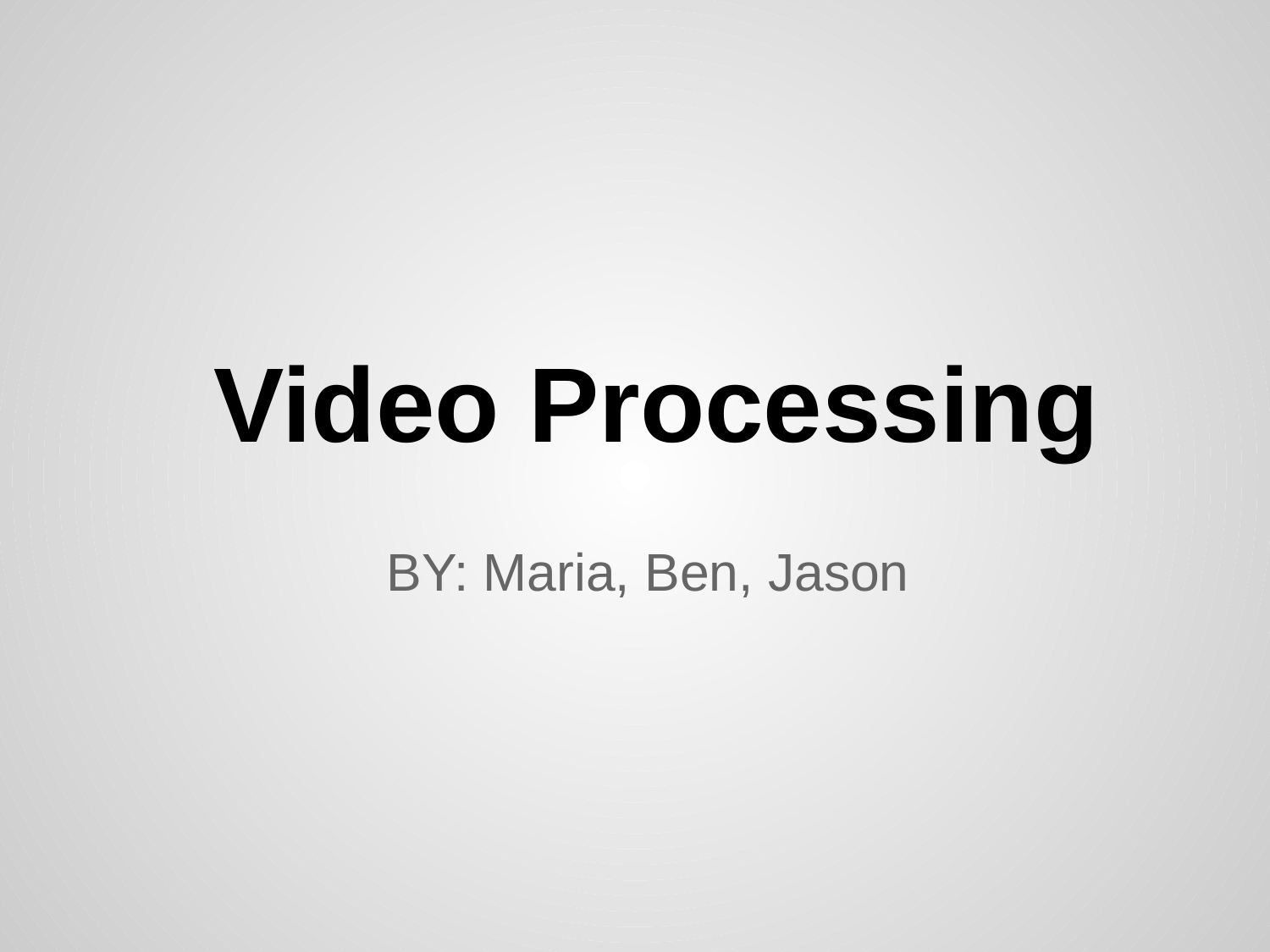

# Video Processing
BY: Maria, Ben, Jason